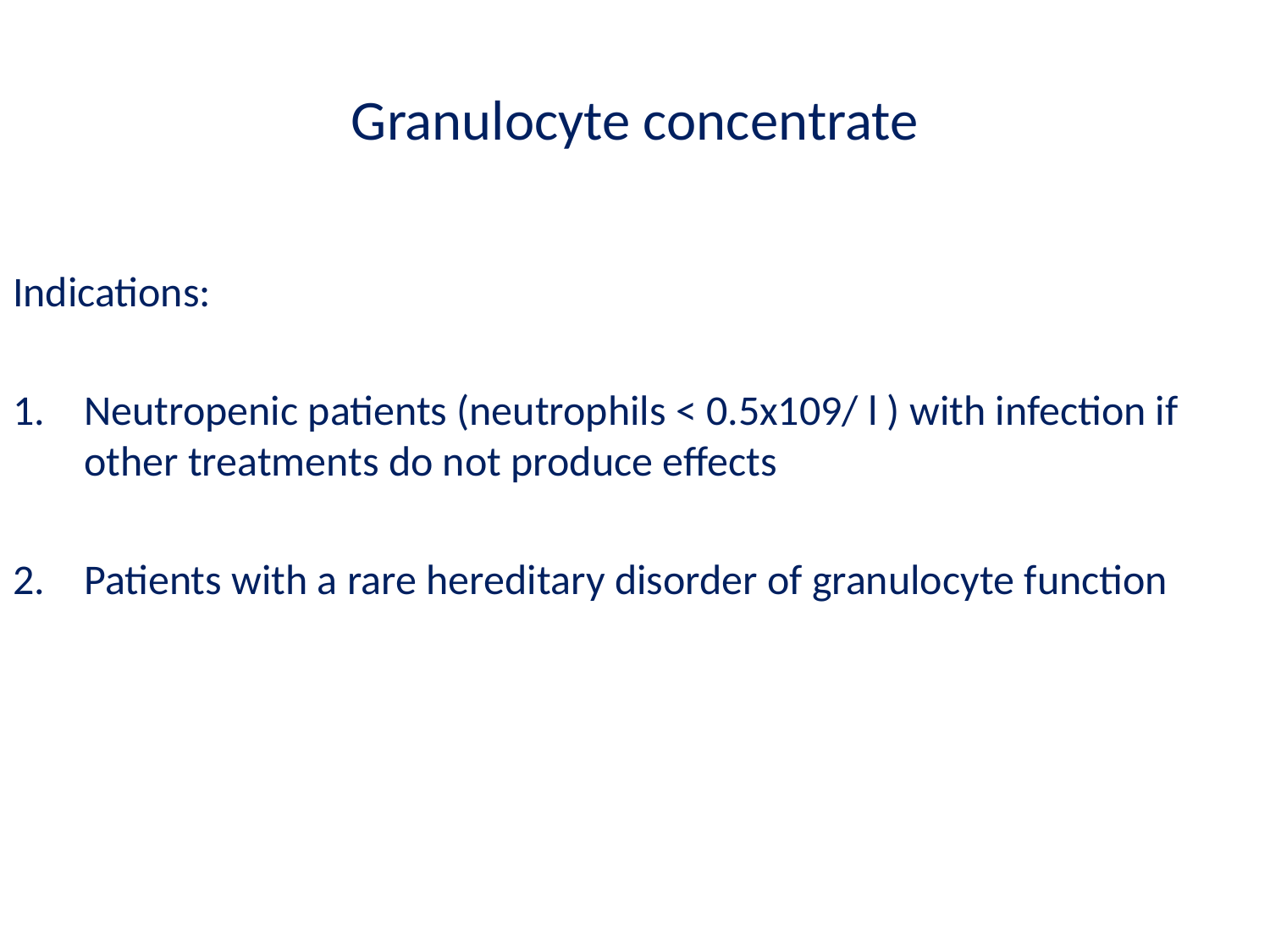

Granulocyte concentrate
Indications:

Neutropenic patients (neutrophils < 0.5x109/ l ) with infection if other treatments do not produce effects

Patients with a rare hereditary disorder of granulocyte function